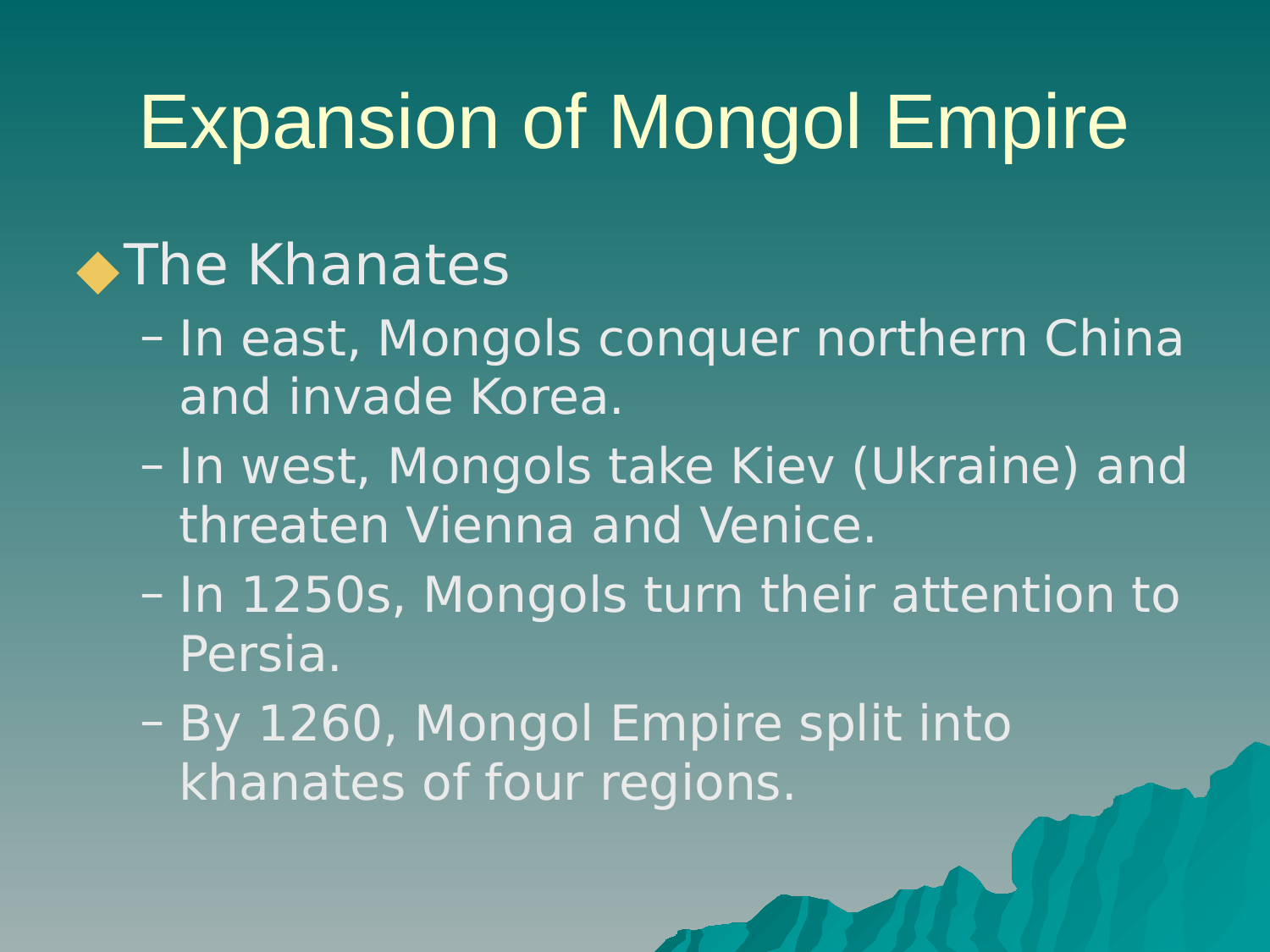

# Expansion of Mongol Empire
The Khanates
In east, Mongols conquer northern China and invade Korea.
In west, Mongols take Kiev (Ukraine) and threaten Vienna and Venice.
In 1250s, Mongols turn their attention to Persia.
By 1260, Mongol Empire split into khanates of four regions.